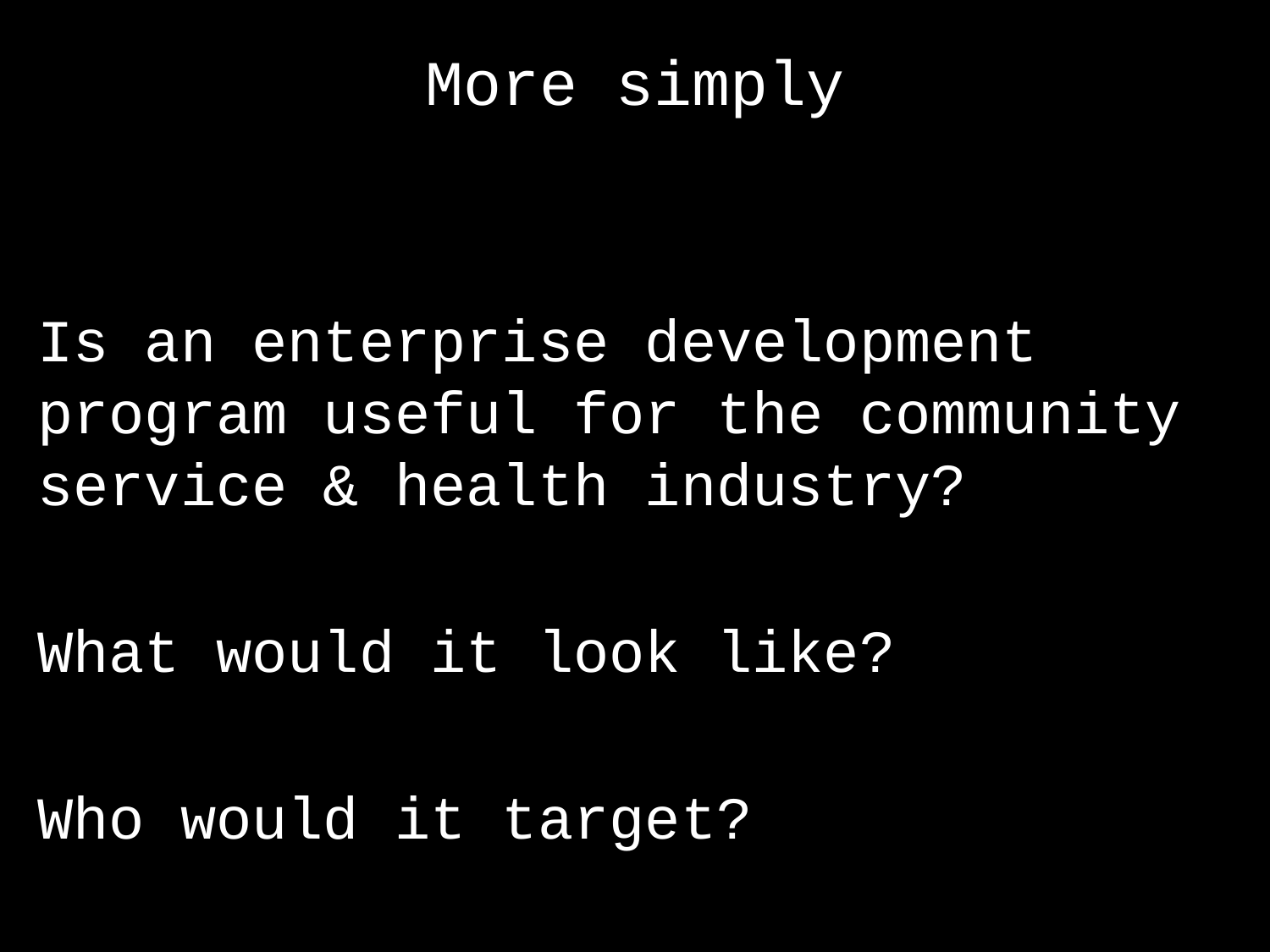

# More simply
Is an enterprise development program useful for the community service & health industry?

What would it look like?

Who would it target?